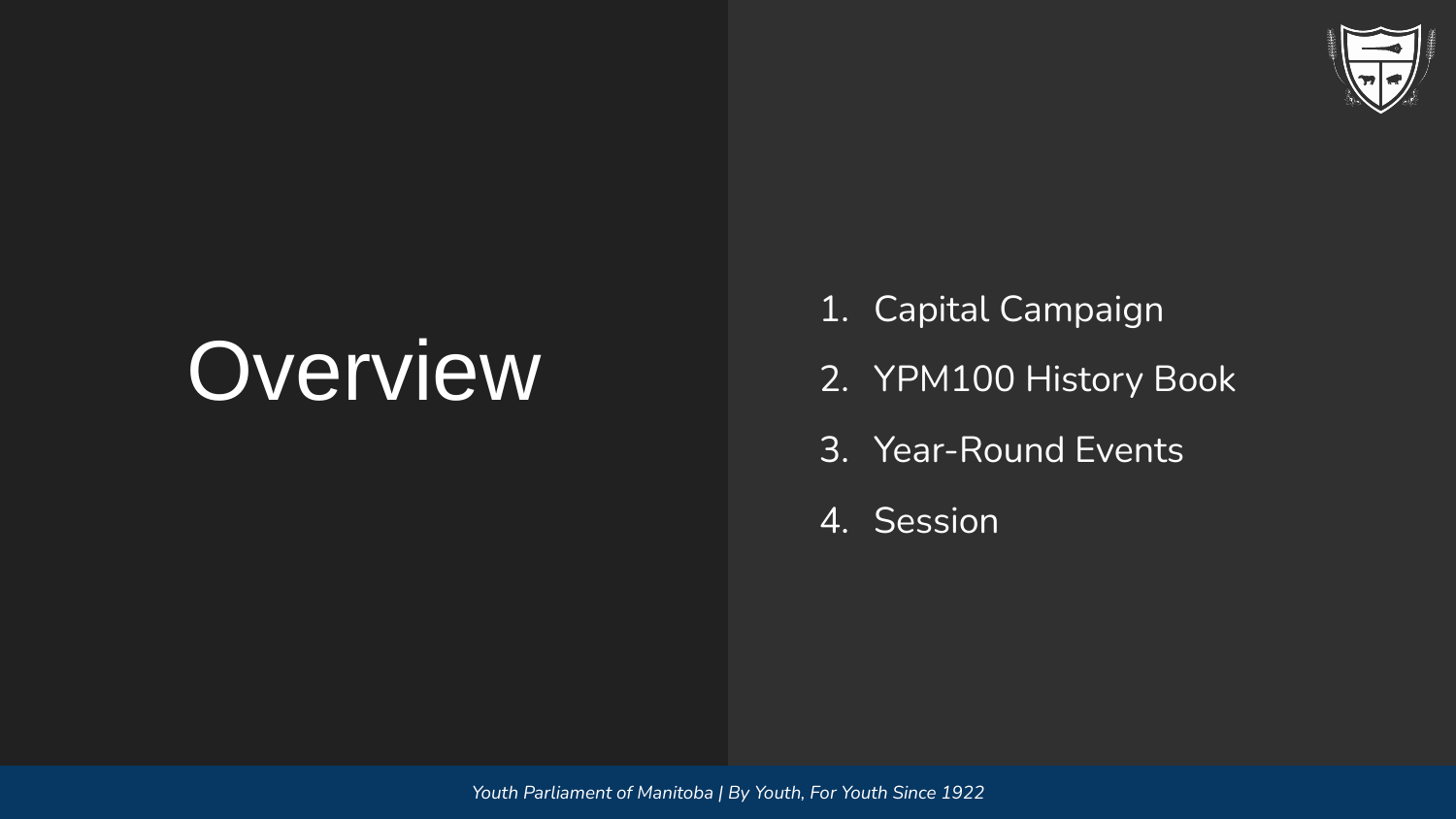

Capital Campaign
YPM100 History Book
Year-Round Events
Session
# Overview